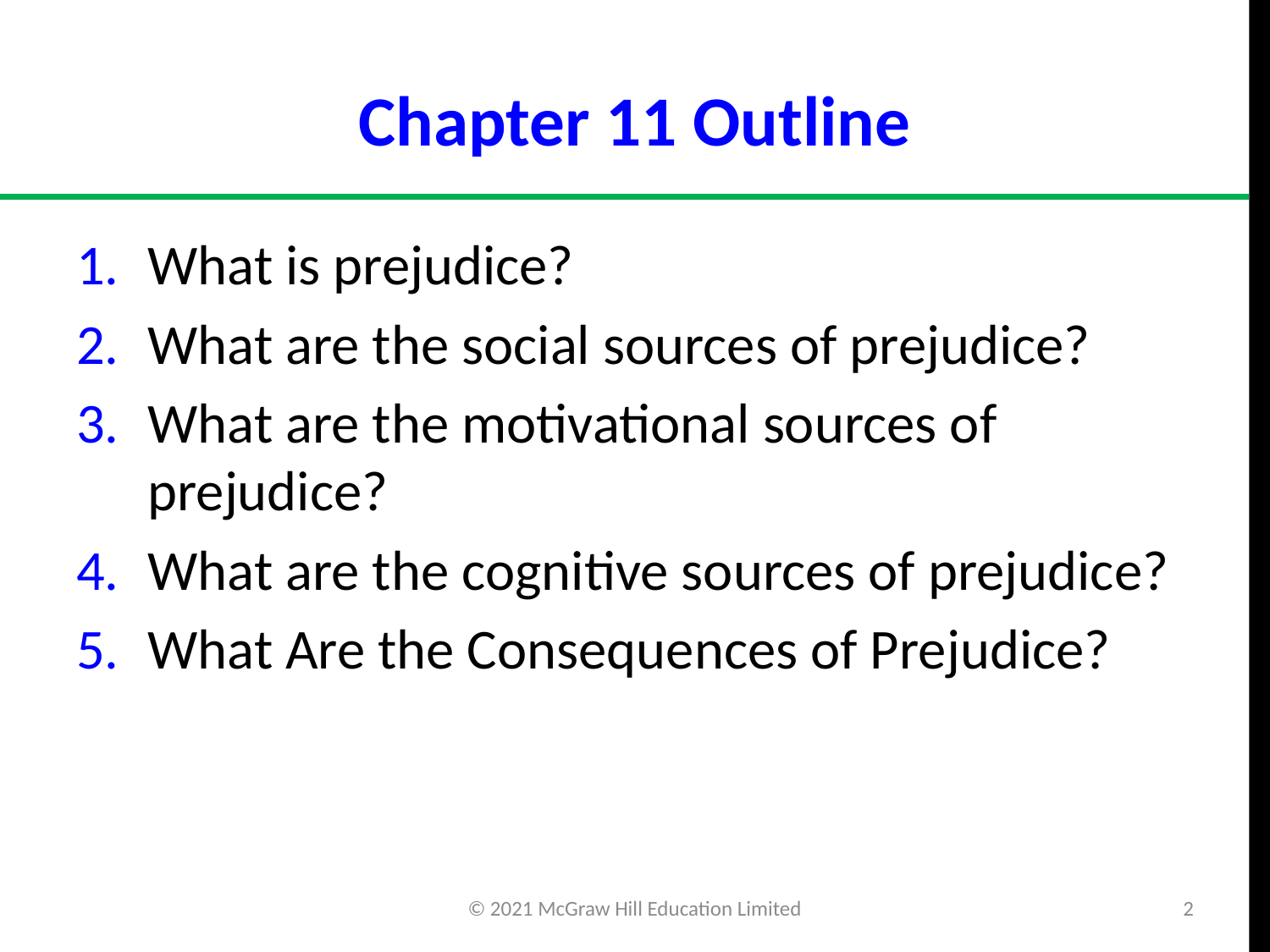

# Chapter 11 Outline
What is prejudice?
What are the social sources of prejudice?
What are the motivational sources of prejudice?
What are the cognitive sources of prejudice?
What Are the Consequences of Prejudice?
© 2021 McGraw Hill Education Limited
2